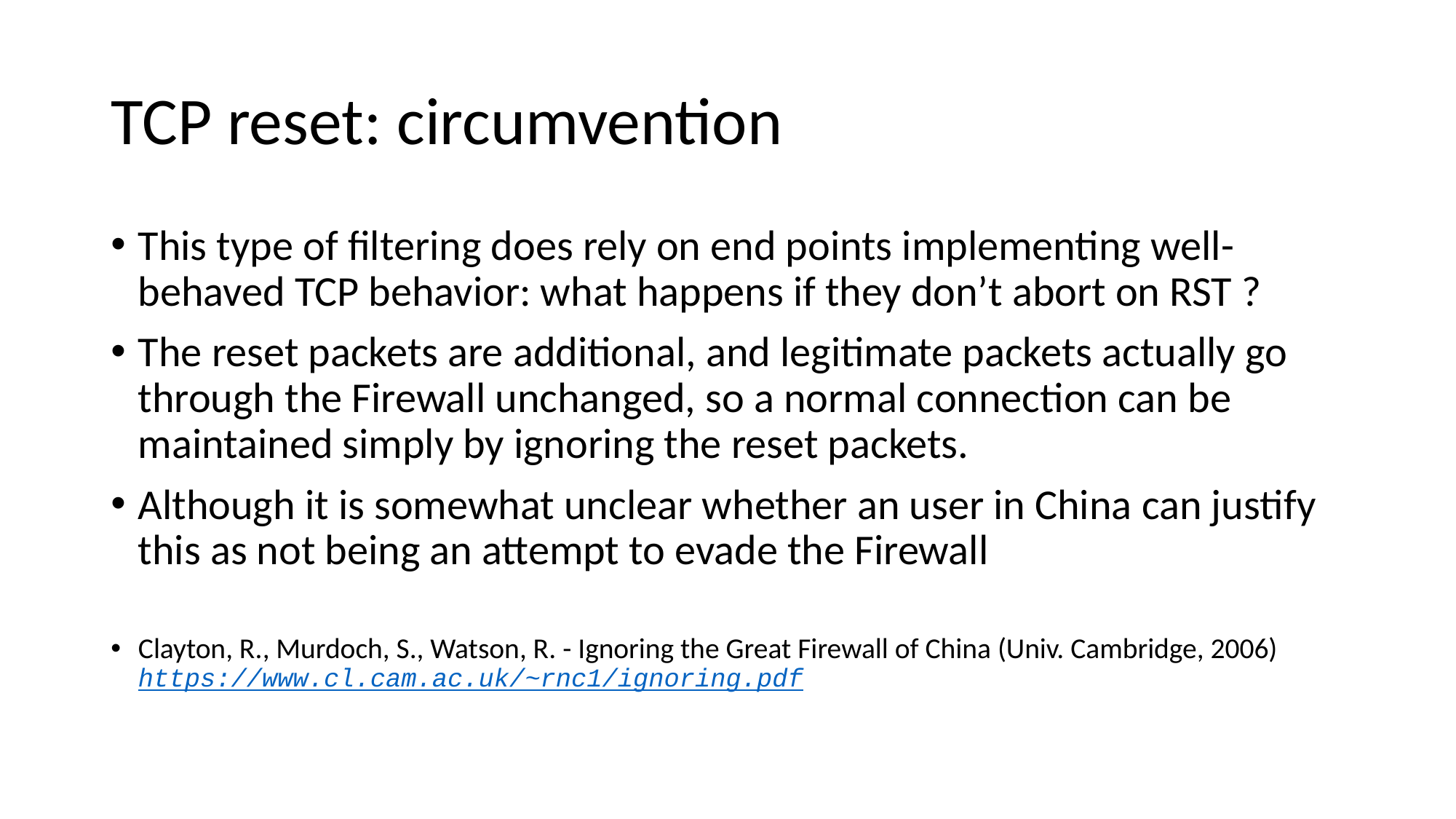

# TCP reset: circumvention
This type of filtering does rely on end points implementing well-behaved TCP behavior: what happens if they don’t abort on RST ?
The reset packets are additional, and legitimate packets actually go through the Firewall unchanged, so a normal connection can be maintained simply by ignoring the reset packets.
Although it is somewhat unclear whether an user in China can justify this as not being an attempt to evade the Firewall

Clayton, R., Murdoch, S., Watson, R. - Ignoring the Great Firewall of China (Univ. Cambridge, 2006) https://www.cl.cam.ac.uk/~rnc1/ignoring.pdf